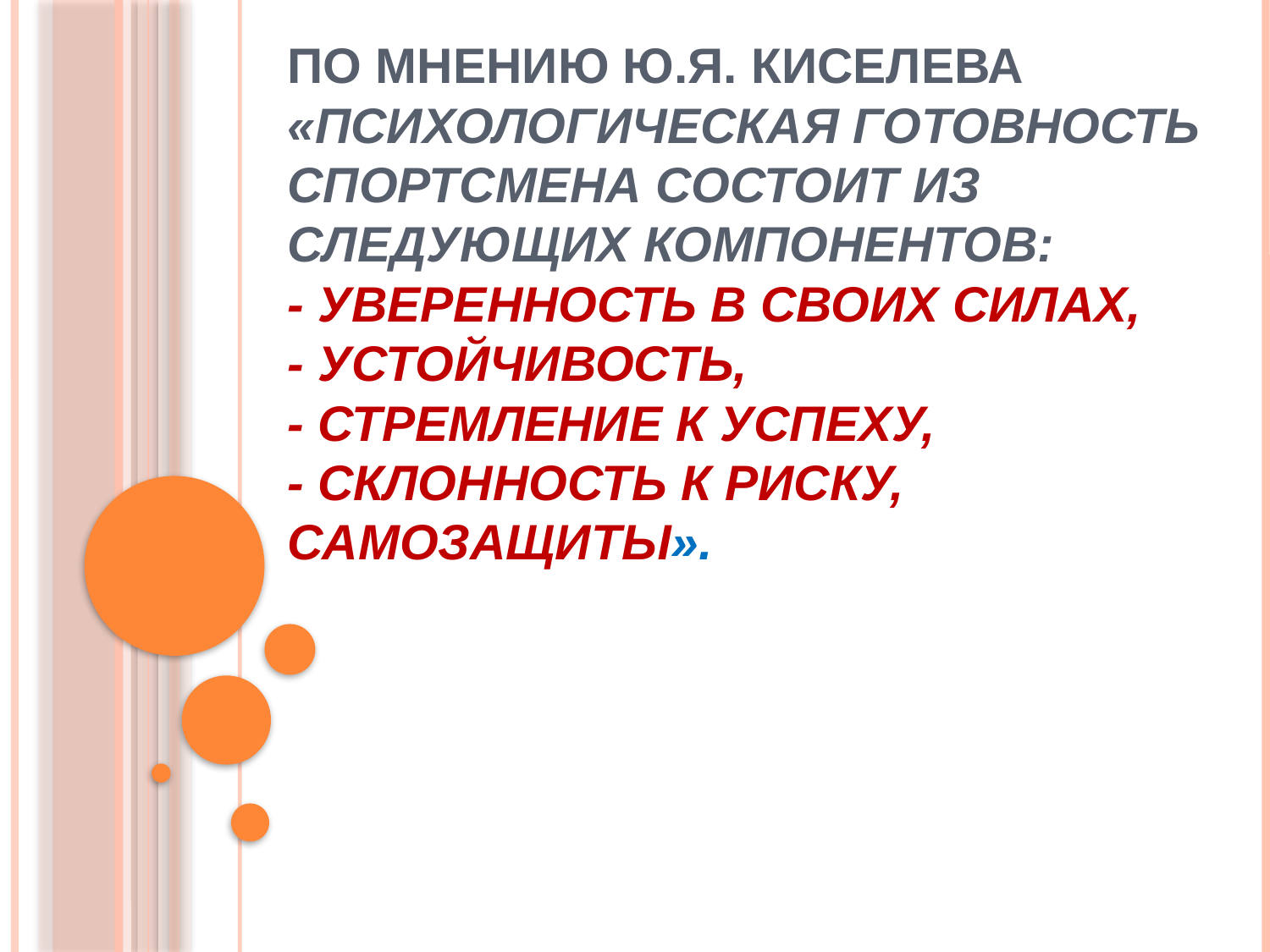

# По мнению Ю.Я. Киселева «Психологическая готовность спортсмена состоит из следующих компонентов: - уверенность в своих силах, - устойчивость, - стремление к успеху, - склонность к риску, самозащиты».